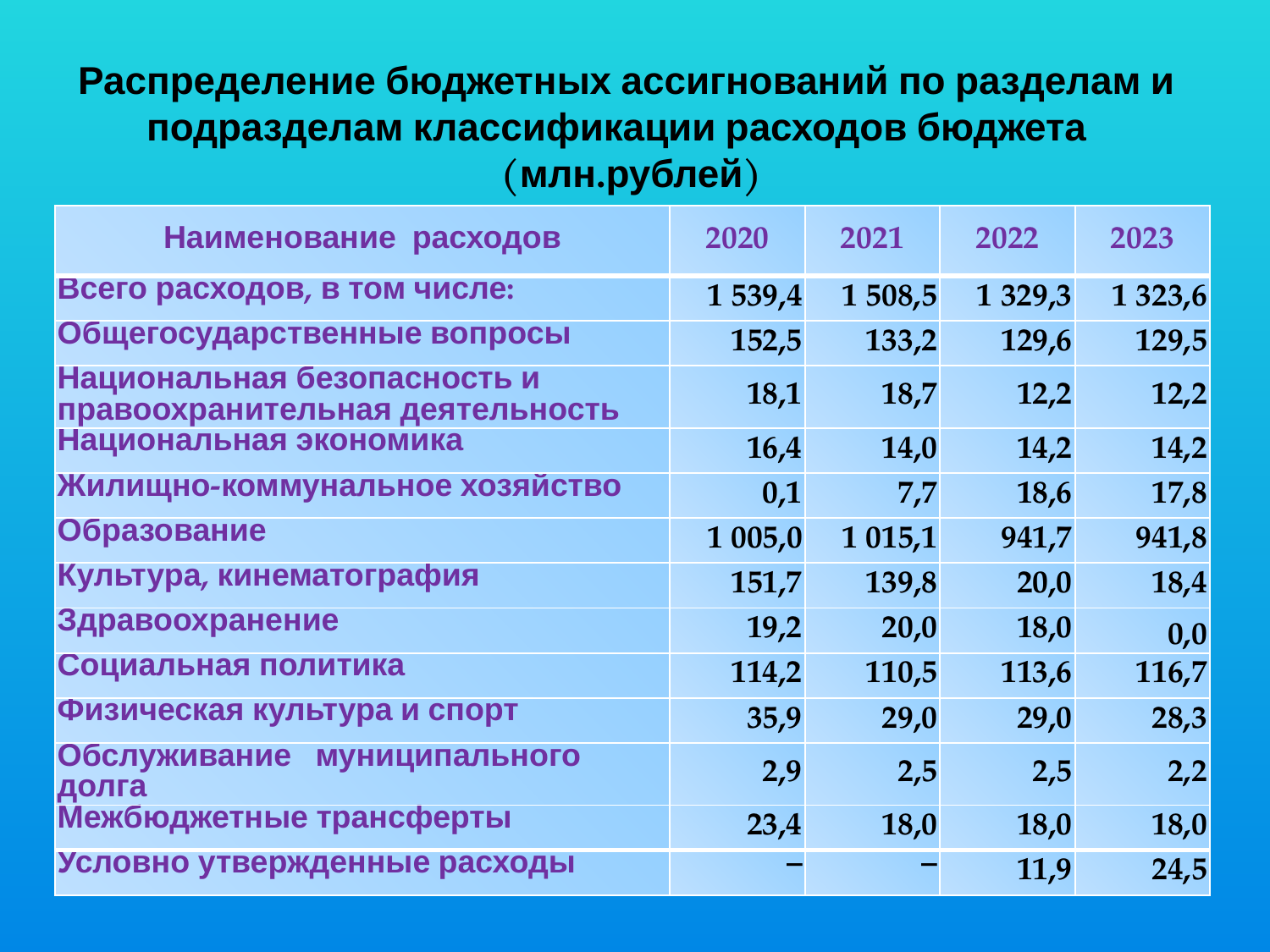

# Распределение бюджетных ассигнований по разделам и подразделам классификации расходов бюджета (млн.рублей)
| Наименование расходов | 2020 | 2021 | 2022 | 2023 |
| --- | --- | --- | --- | --- |
| Всего расходов, в том числе: | 1 539,4 | 1 508,5 | 1 329,3 | 1 323,6 |
| Общегосударственные вопросы | 152,5 | 133,2 | 129,6 | 129,5 |
| Национальная безопасность и правоохранительная деятельность | 18,1 | 18,7 | 12,2 | 12,2 |
| Национальная экономика | 16,4 | 14,0 | 14,2 | 14,2 |
| Жилищно-коммунальное хозяйство | 0,1 | 7,7 | 18,6 | 17,8 |
| Образование | 1 005,0 | 1 015,1 | 941,7 | 941,8 |
| Культура, кинематография | 151,7 | 139,8 | 20,0 | 18,4 |
| Здравоохранение | 19,2 | 20,0 | 18,0 | 0,0 |
| Социальная политика | 114,2 | 110,5 | 113,6 | 116,7 |
| Физическая культура и спорт | 35,9 | 29,0 | 29,0 | 28,3 |
| Обслуживание муниципального долга | 2,9 | 2,5 | 2,5 | 2,2 |
| Межбюджетные трансферты | 23,4 | 18,0 | 18,0 | 18,0 |
| Условно утвержденные расходы | – | – | 11,9 | 24,5 |